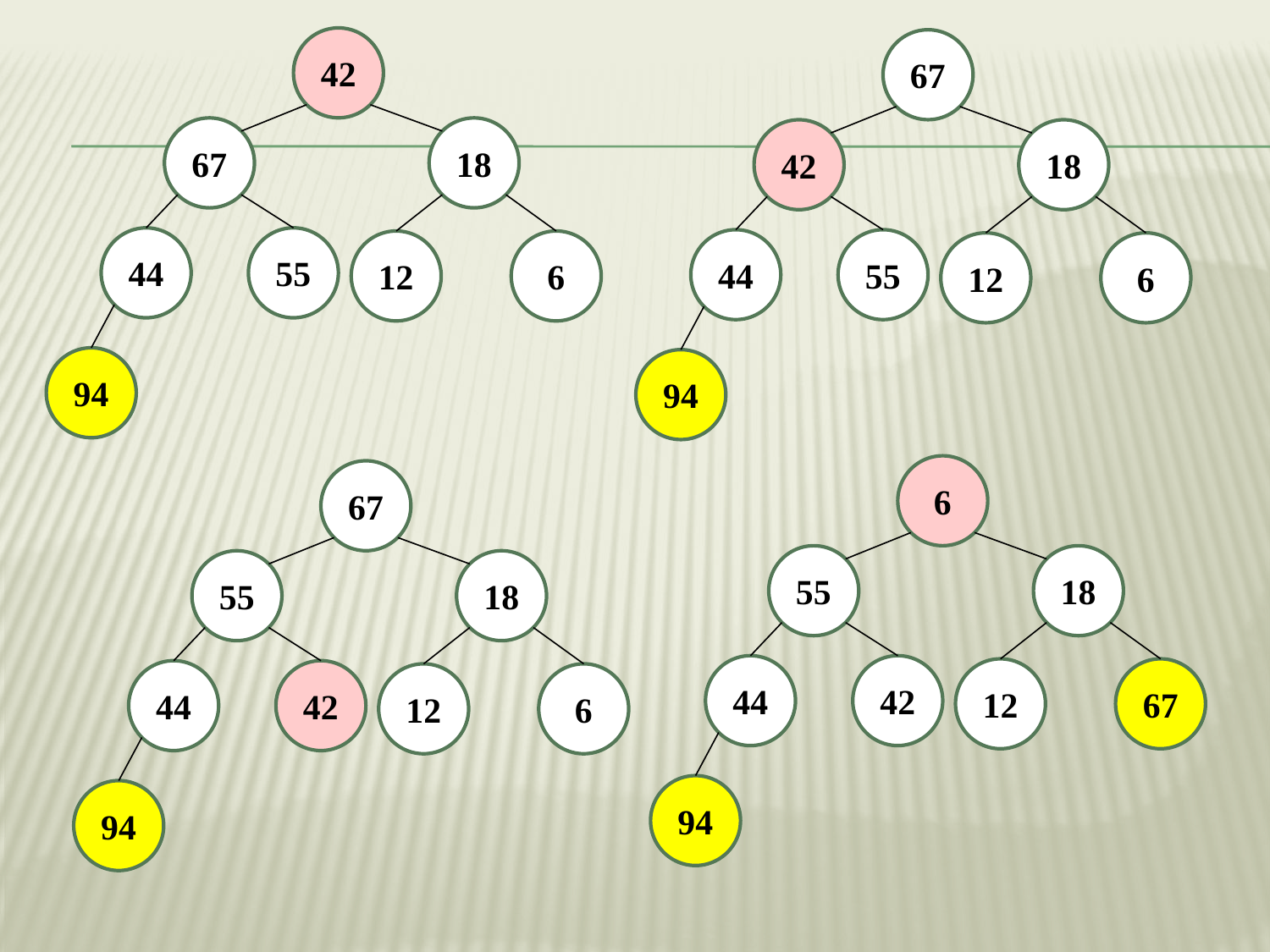

42
67
18
44
55
12
6
94
67
42
18
44
55
12
6
94
6
55
18
44
42
12
67
94
67
55
18
44
42
12
6
94